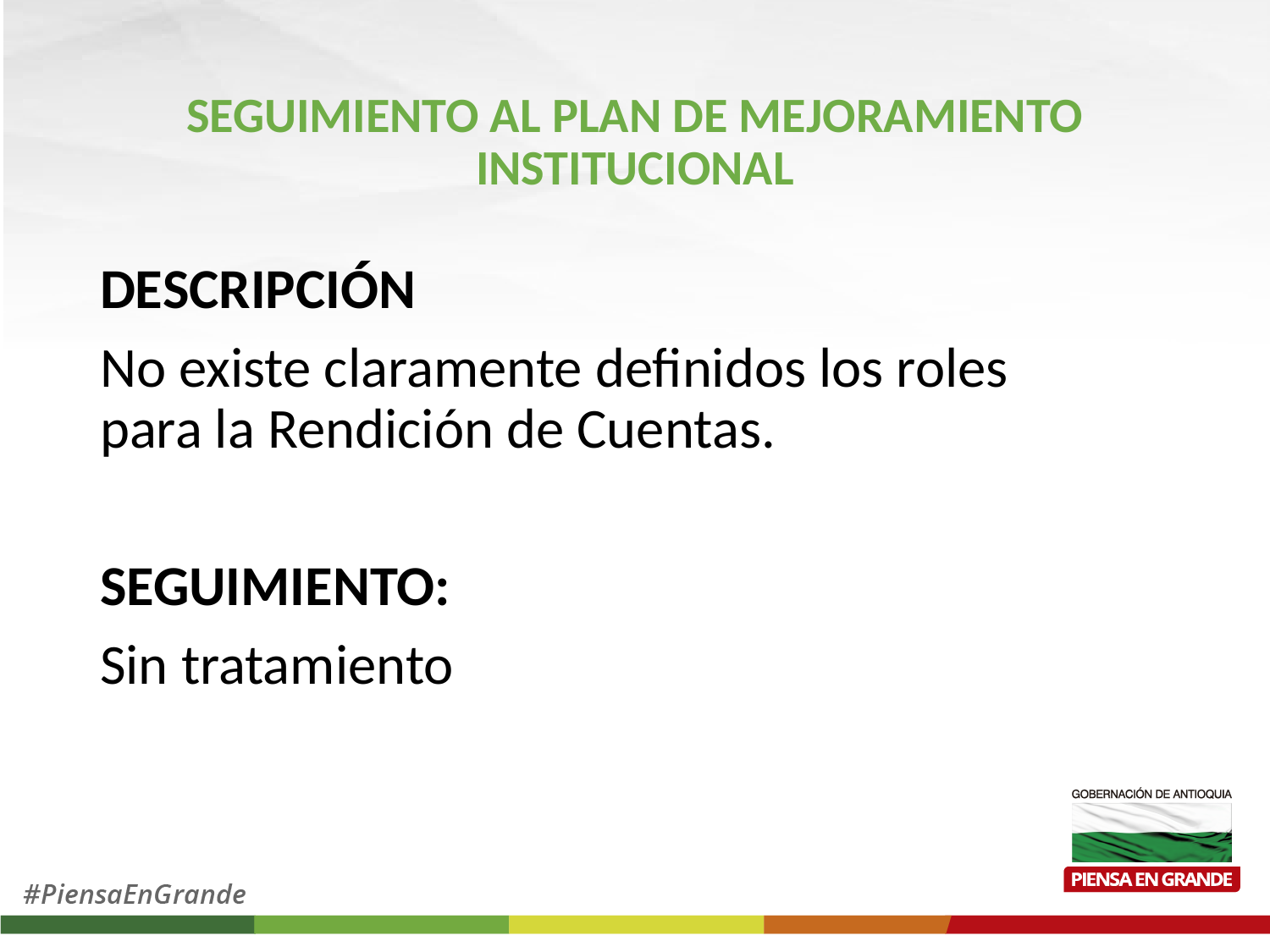

# SEGUIMIENTO AL PLAN DE MEJORAMIENTO INSTITUCIONAL
DESCRIPCIÓN
No existe claramente definidos los roles para la Rendición de Cuentas.

SEGUIMIENTO:
Sin tratamiento